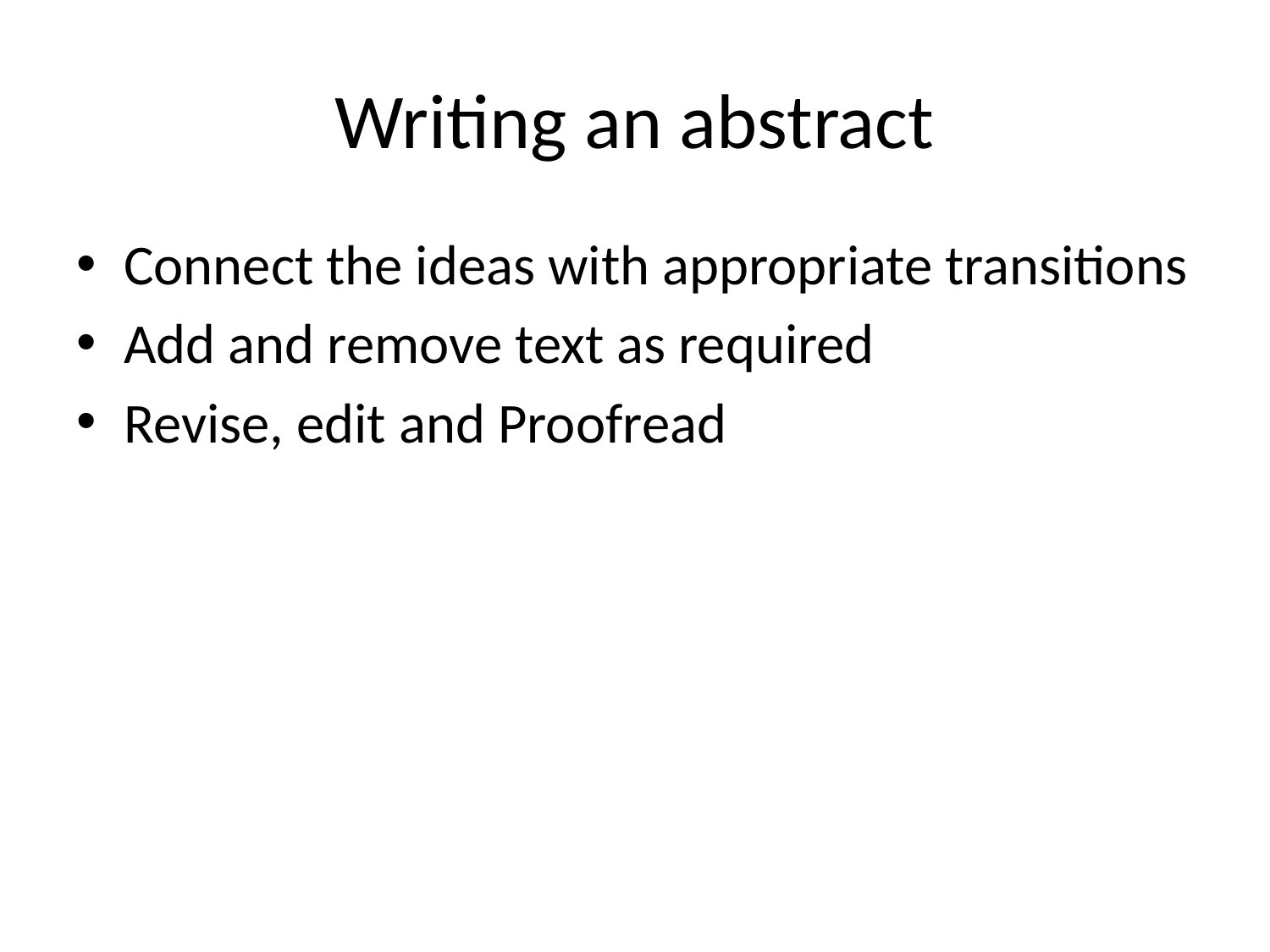

# Writing an abstract
Connect the ideas with appropriate transitions
Add and remove text as required
Revise, edit and Proofread